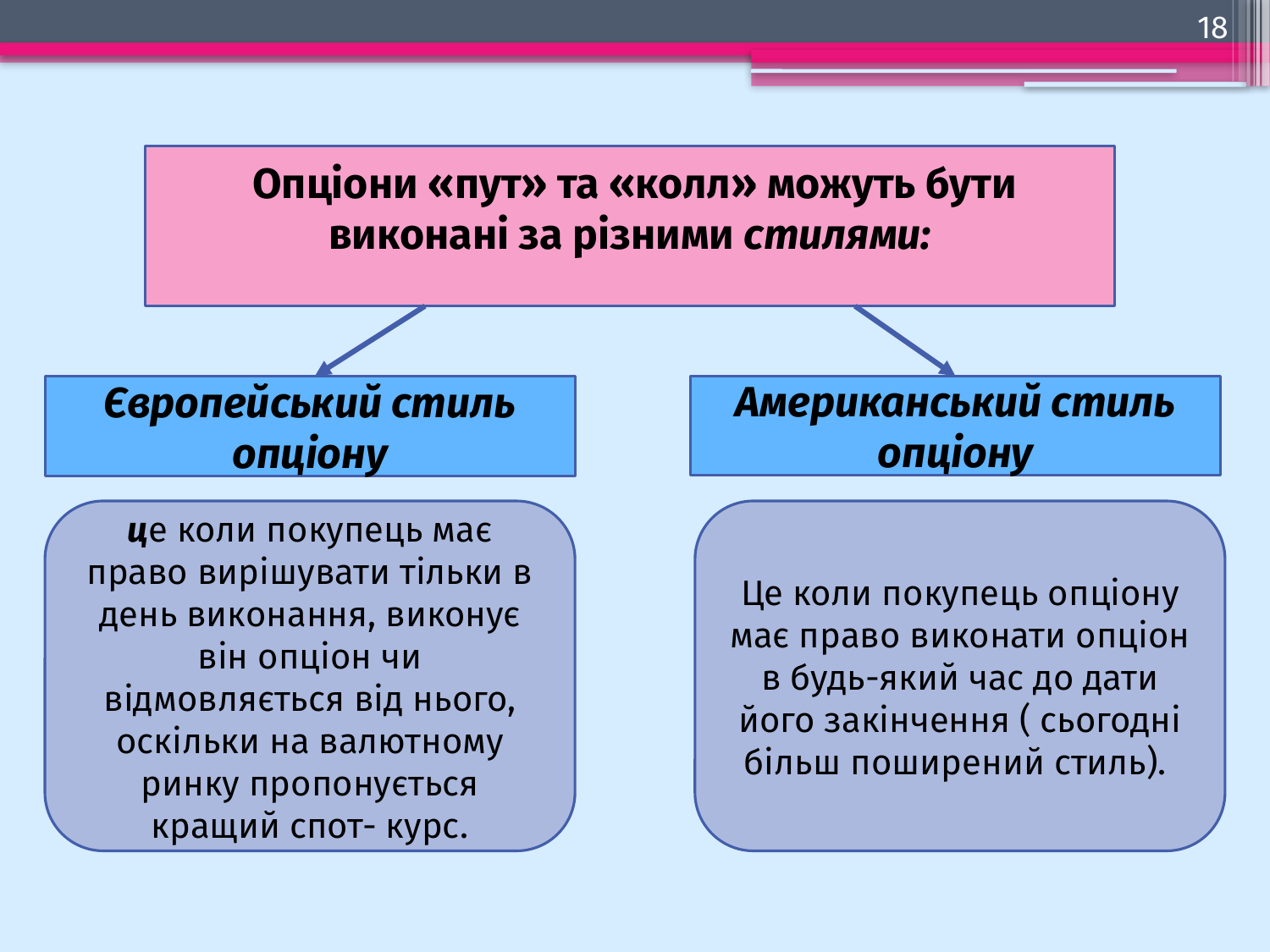

18
 Опціони «пут» та «колл» можуть бути виконані за різними стилями:

Європейський стиль опціону
Американський стиль опціону
це коли покупець має право вирішувати тільки в день виконання, виконує він опціон чи відмовляється від нього, оскільки на валютному ринку пропонується кращий спот- курс.
Це коли покупець опціону має право виконати опціон в будь-який час до дати його закінчення ( сьогодні більш поширений стиль).